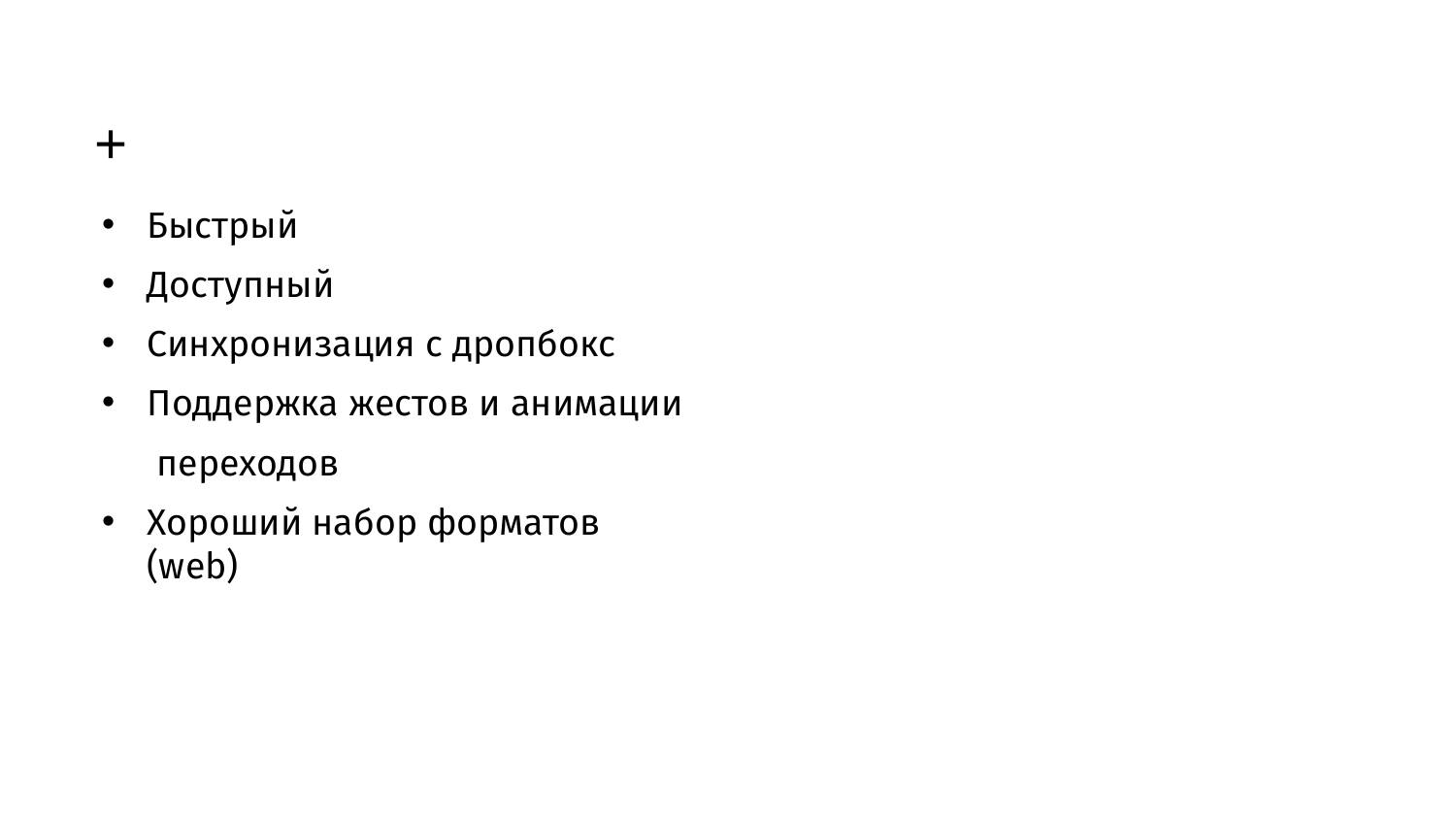

+
Быстрый
Доступный
Синхронизация с дропбокс
Поддержка жестов и анимации  переходов
Хороший набор форматов (web)